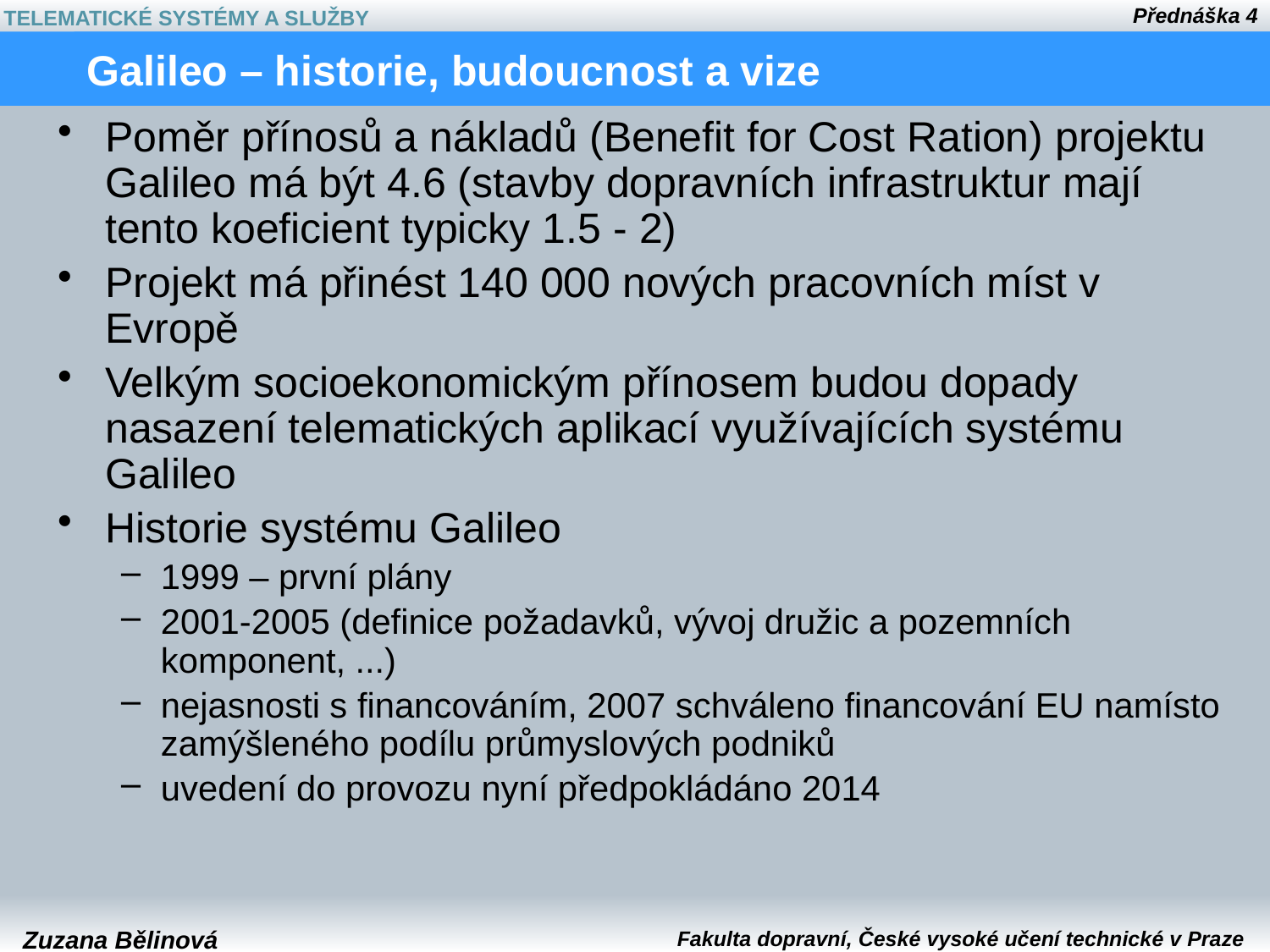

# Galileo – historie, budoucnost a vize
Poměr přínosů a nákladů (Benefit for Cost Ration) projektu Galileo má být 4.6 (stavby dopravních infrastruktur mají tento koeficient typicky 1.5 - 2)
Projekt má přinést 140 000 nových pracovních míst v Evropě
Velkým socioekonomickým přínosem budou dopady nasazení telematických aplikací využívajících systému Galileo
Historie systému Galileo
1999 – první plány
2001-2005 (definice požadavků, vývoj družic a pozemních komponent, ...)
nejasnosti s financováním, 2007 schváleno financování EU namísto zamýšleného podílu průmyslových podniků
uvedení do provozu nyní předpokládáno 2014